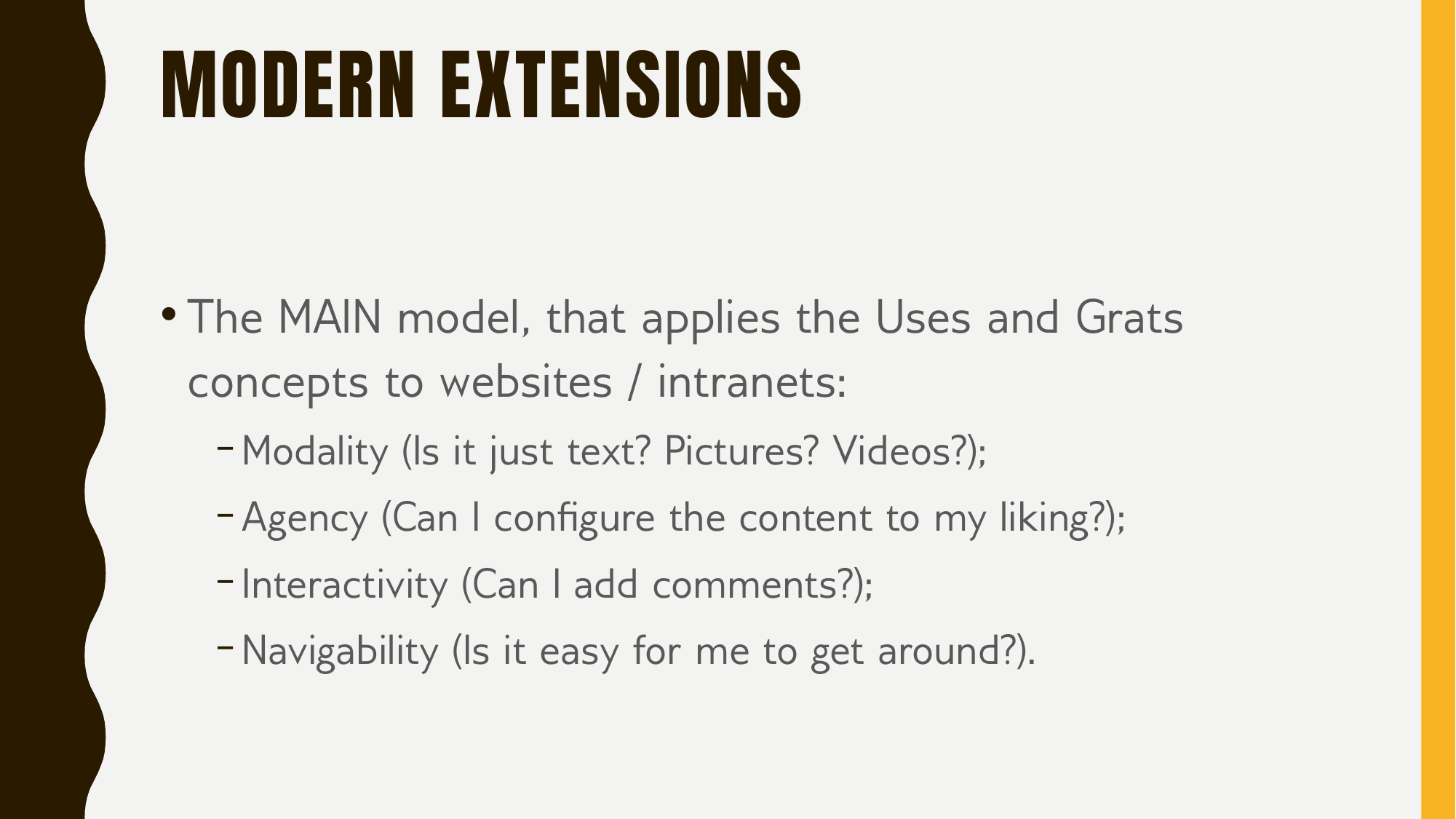

# Modern extensions
The MAIN model, that applies the Uses and Grats concepts to websites / intranets:
Modality (Is it just text? Pictures? Videos?);
Agency (Can I configure the content to my liking?);
Interactivity (Can I add comments?);
Navigability (Is it easy for me to get around?).